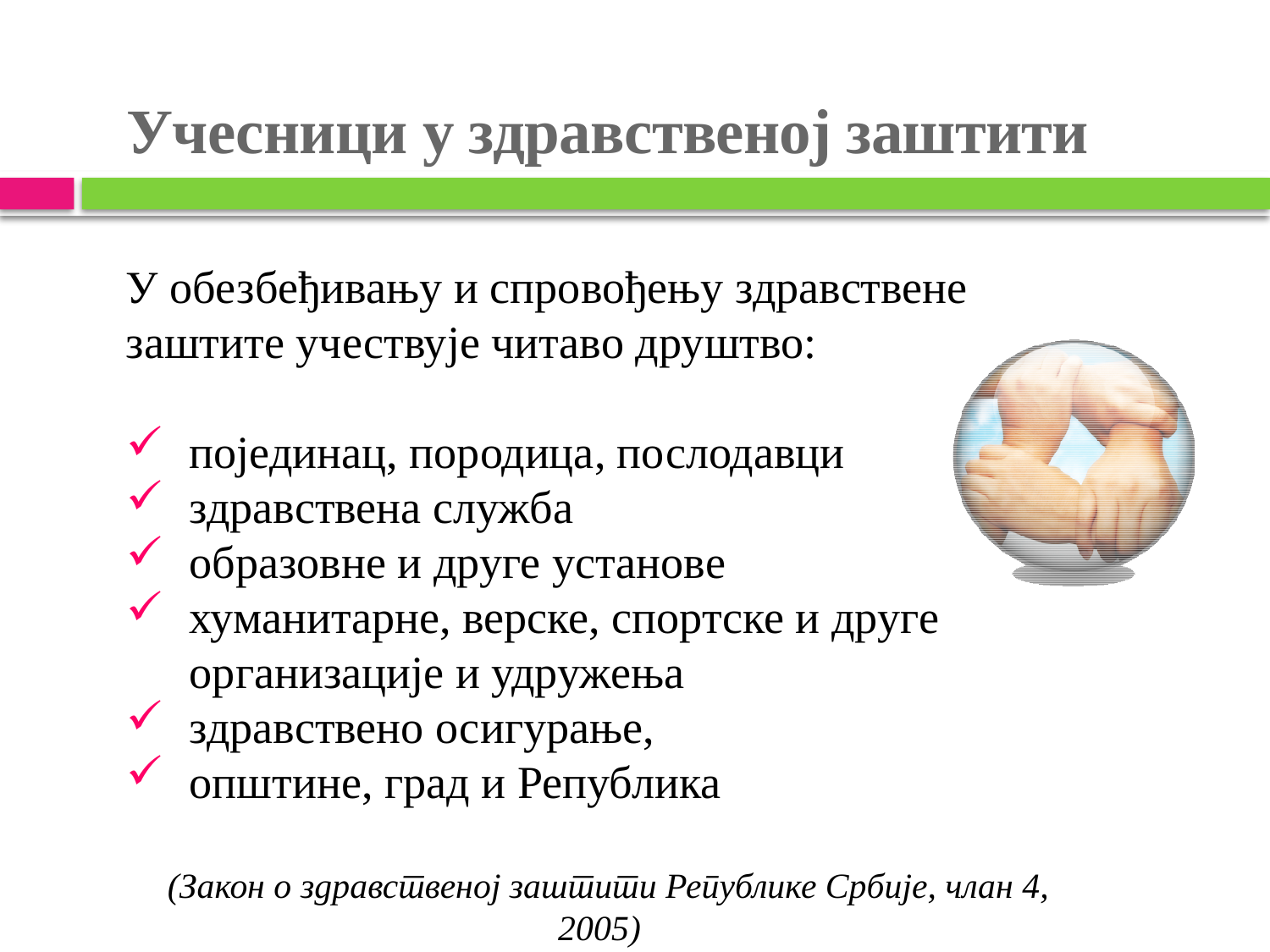

# Учесници у здравственој заштити
У обезбеђивању и спровођењу здравствене заштите учествује читаво друштво:

појединац, породица, послодавци
здравствена служба
образовне и друге установе
хуманитарне, верске, спортске и друге организације и удружења
здравствено осигурање,
општине, град и Република

  (Закон о здравственој заштити Републике Србије, члан 4, 2005)